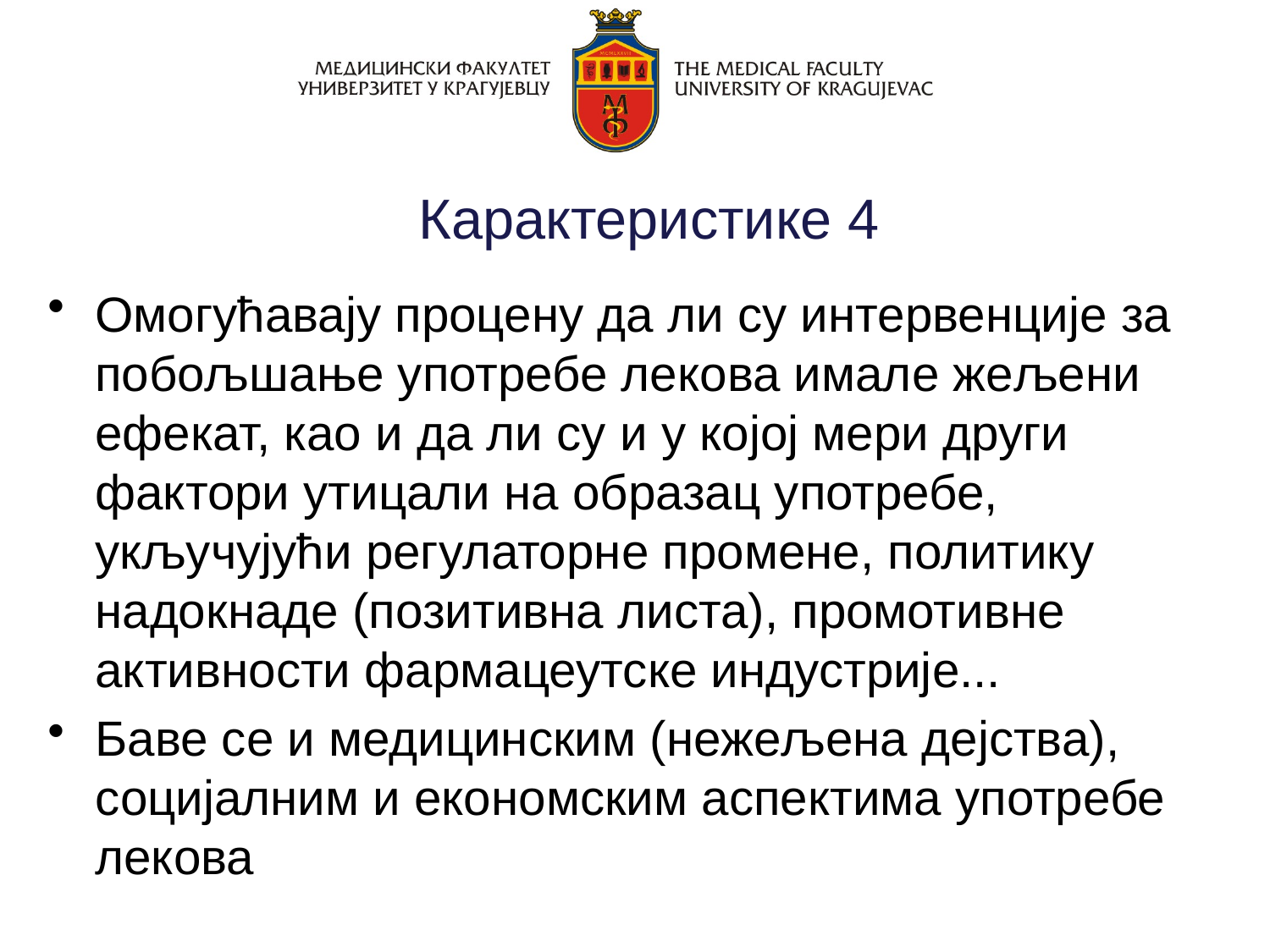

# Карактеристике 4
Омогућавају процену да ли су интервенције за побољшање употребе лекова имале жељени ефекат, као и да ли су и у којој мери други фактори утицали на образац употребе, укључујући регулаторне промене, политику надокнаде (позитивна листа), промотивне активности фармацеутске индустрије...
Баве се и медицинским (нежељена дејства), социјалним и економским аспектима употребе лекова